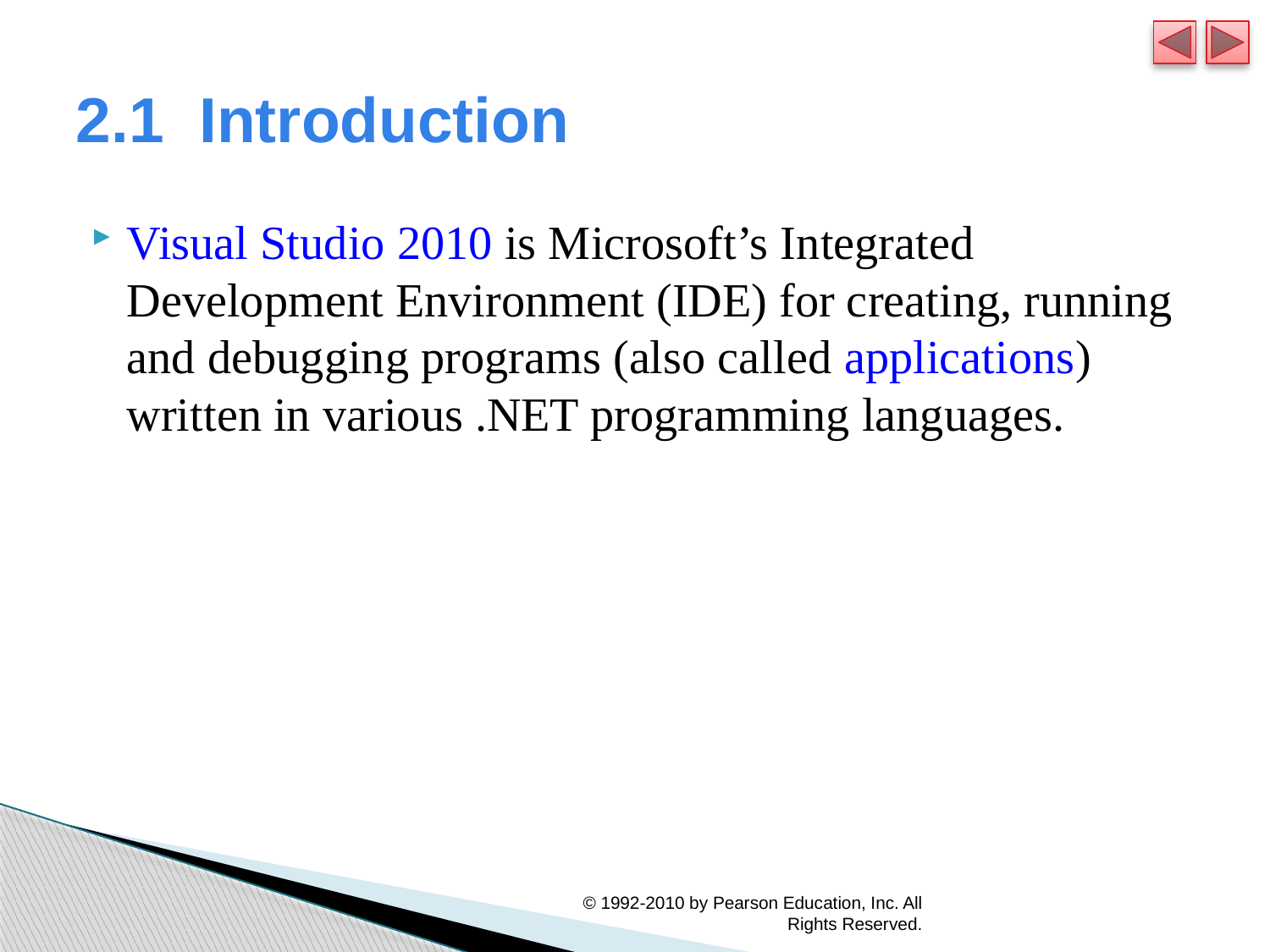

# 2.1  Introduction
Visual Studio 2010 is Microsoft’s Integrated Development Environment (IDE) for creating, running and debugging programs (also called applications) written in various .NET programming languages.
© 1992-2010 by Pearson Education, Inc. All Rights Reserved.